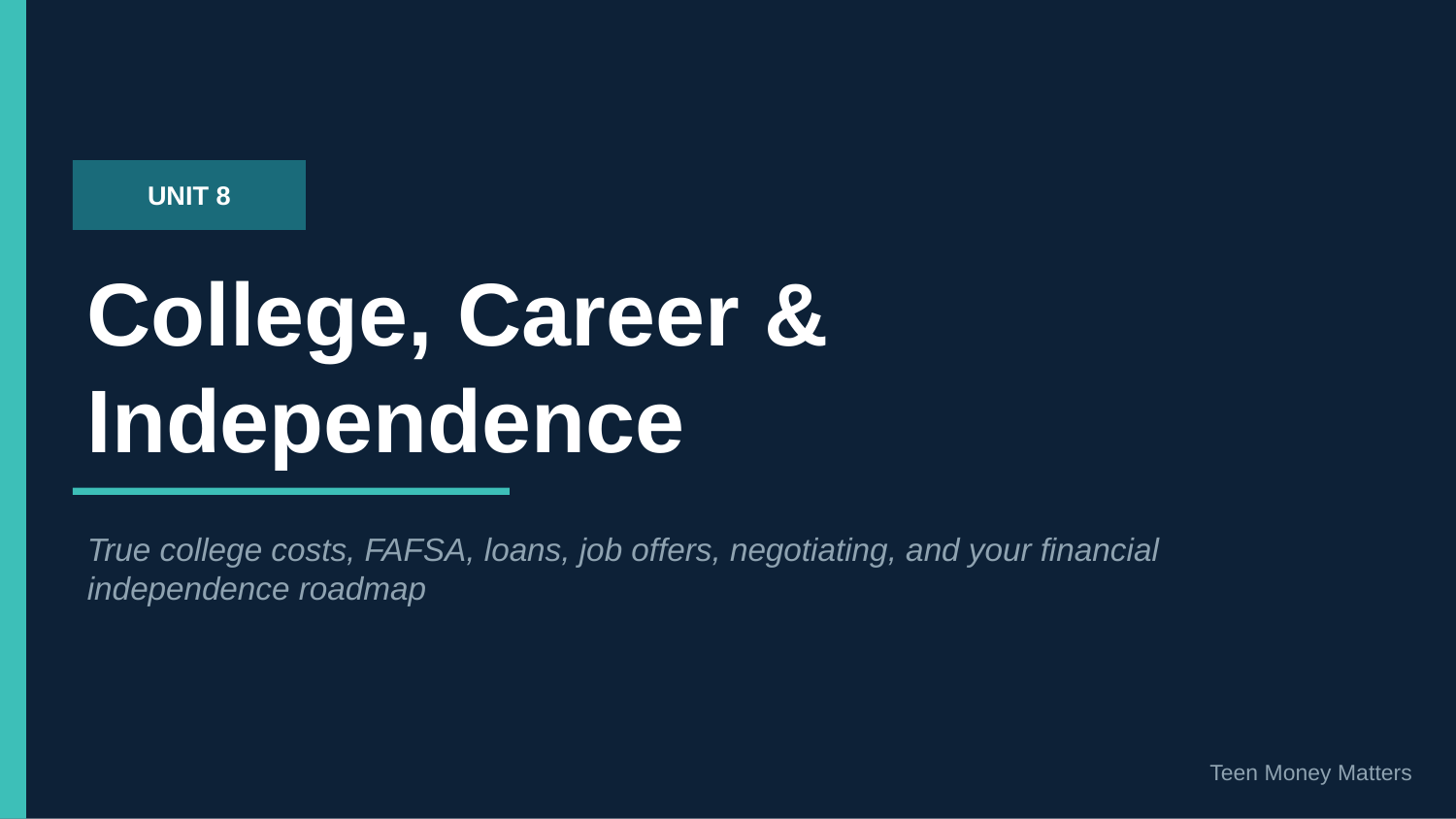

UNIT 8
College, Career & Independence

True college costs, FAFSA, loans, job offers, negotiating, and your financial independence roadmap
Teen Money Matters